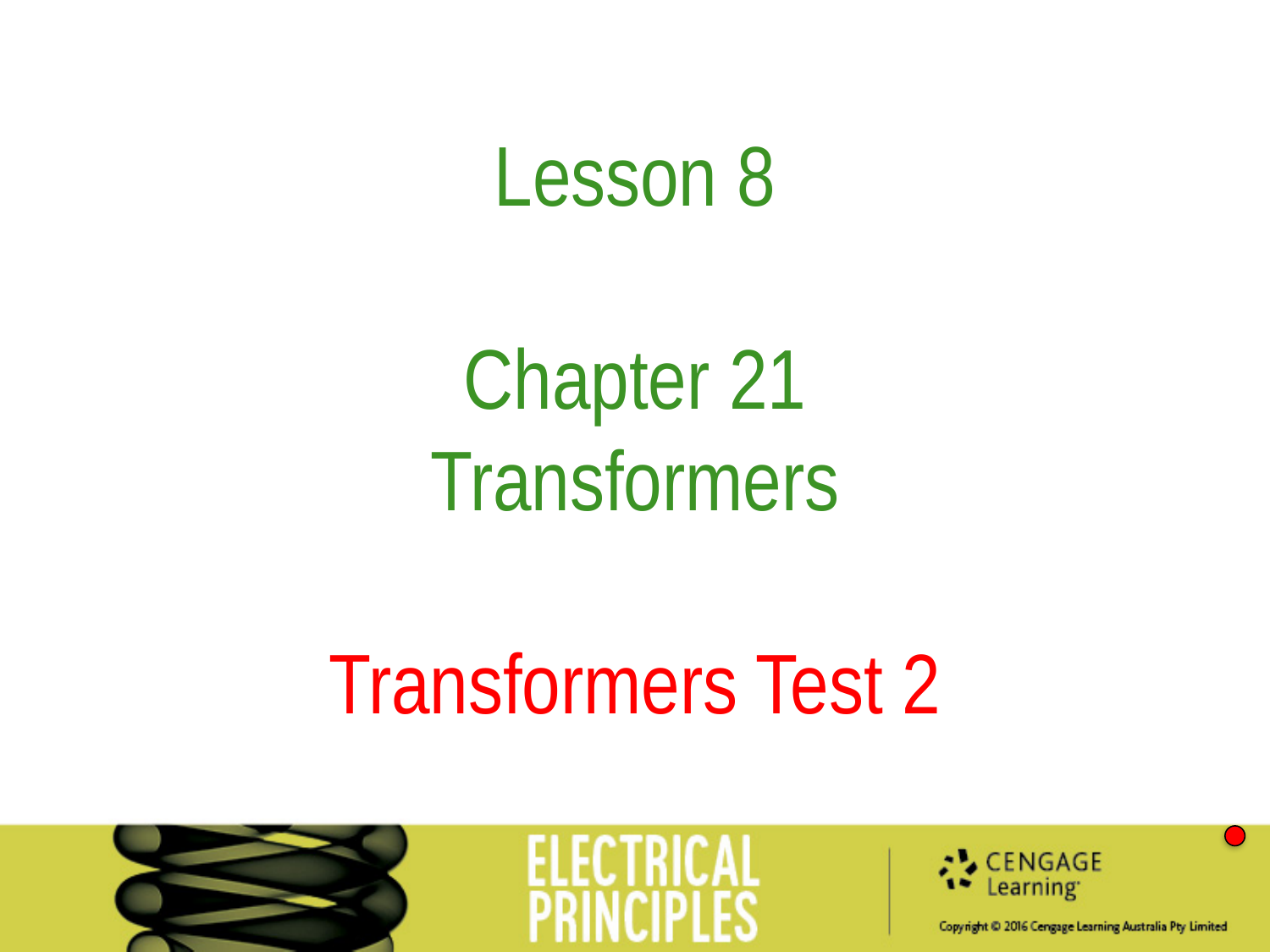

Lesson 8

Chapter 21
Transformers

Transformers Test 2